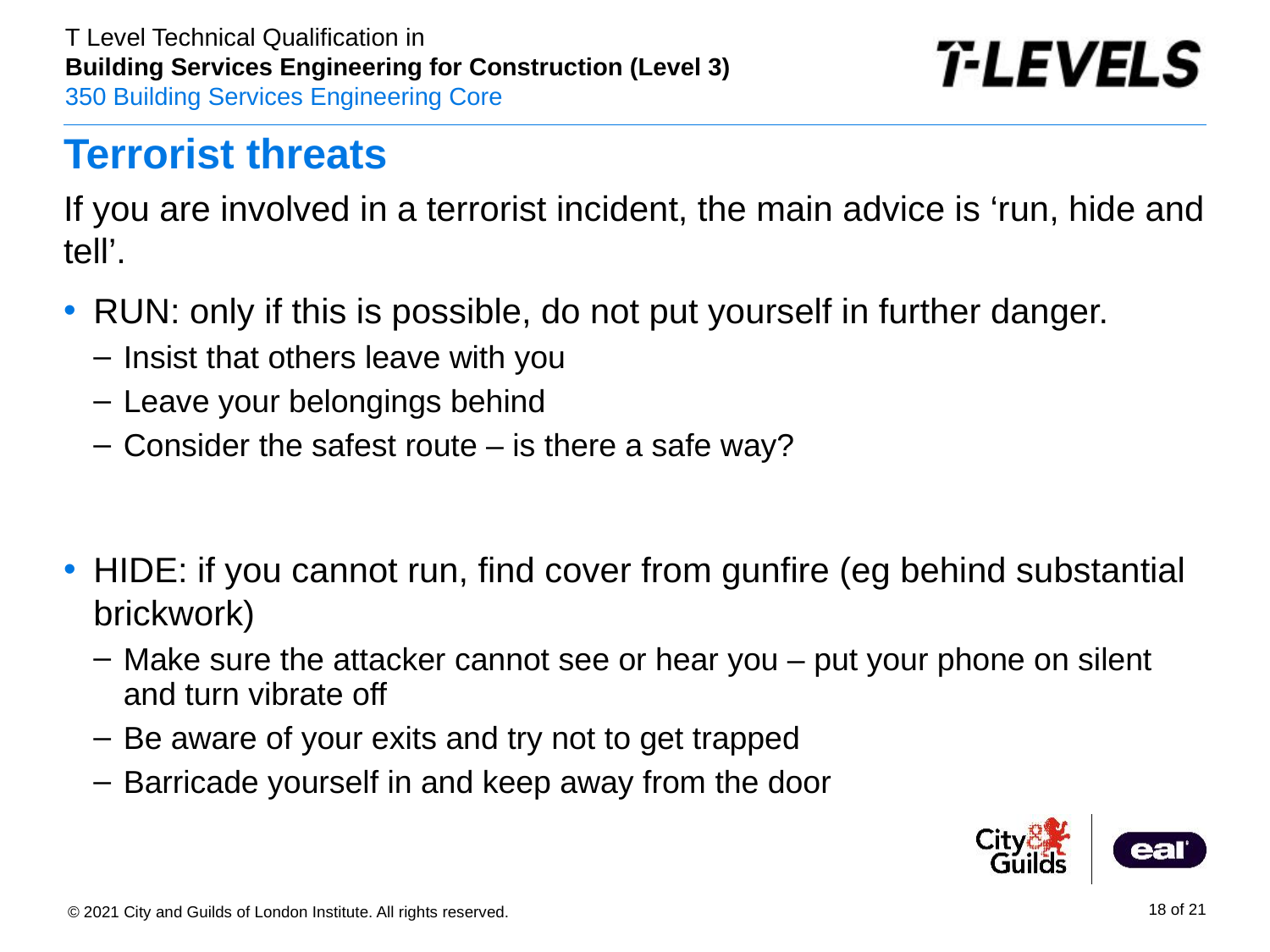

# Terrorist threats
If you are involved in a terrorist incident, the main advice is ‘run, hide and tell’.
RUN: only if this is possible, do not put yourself in further danger.
Insist that others leave with you
Leave your belongings behind
Consider the safest route – is there a safe way?

HIDE: if you cannot run, find cover from gunfire (eg behind substantial brickwork)
Make sure the attacker cannot see or hear you – put your phone on silent and turn vibrate off
Be aware of your exits and try not to get trapped
Barricade yourself in and keep away from the door